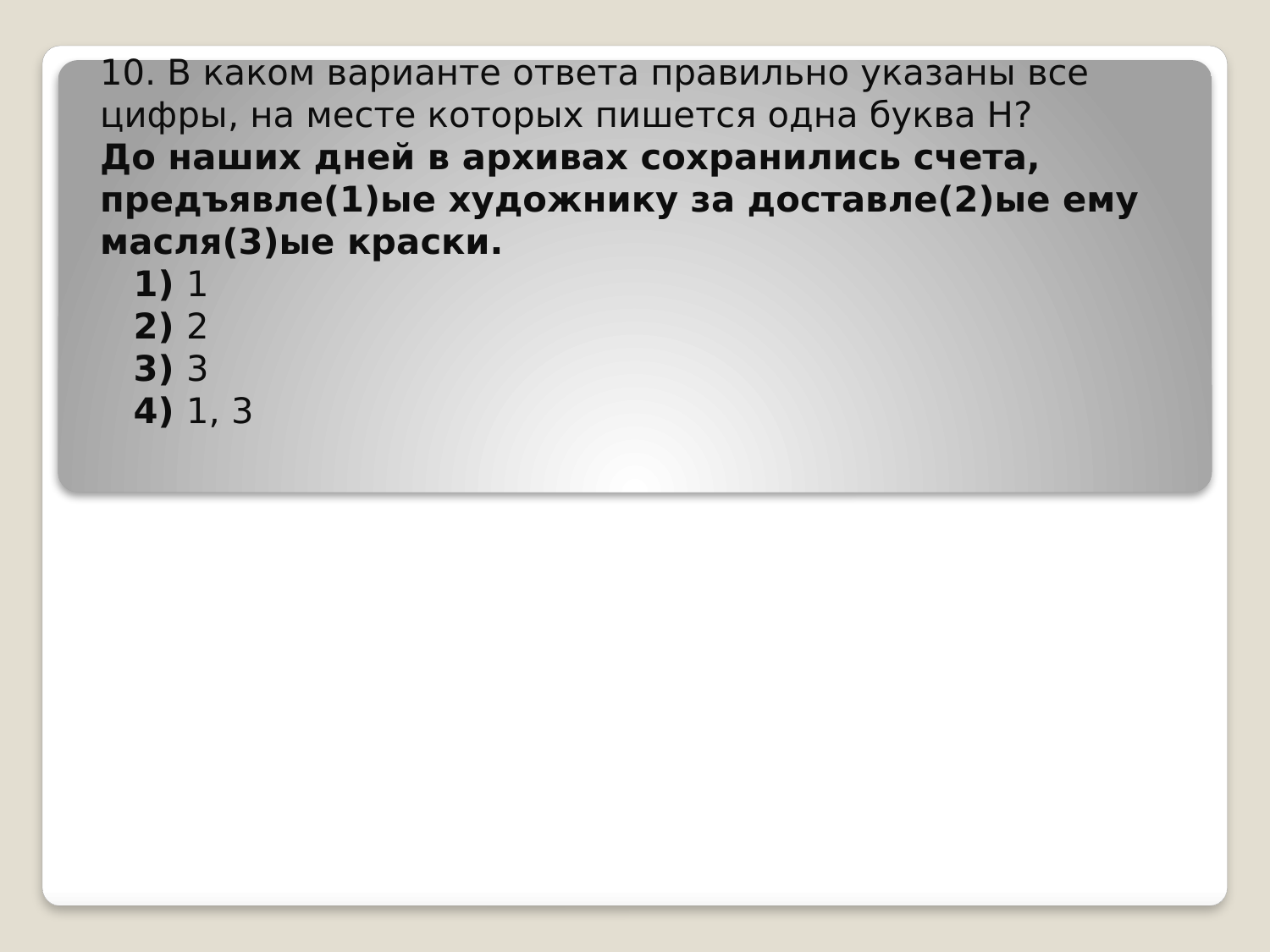

10. В каком варианте ответа правильно указаны все цифры, на месте которых пишется одна буква Н?
До наших дней в архивах сохранились счета, предъявле(1)ые художнику за доставле(2)ые ему масля(3)ые краски.
   1) 1
   2) 2
   3) 3
   4) 1, 3